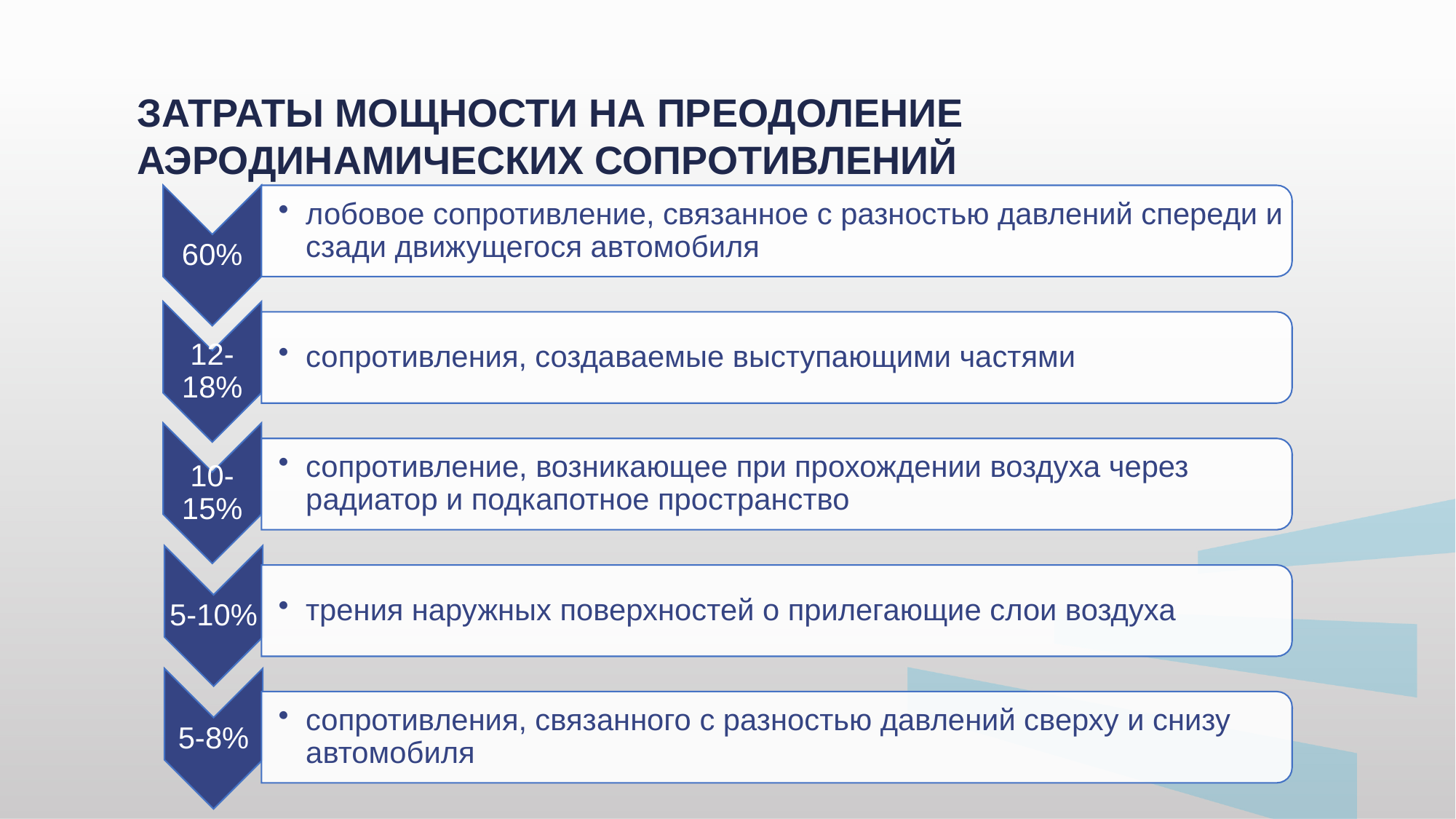

ЗАТРАТЫ МОЩНОСТИ НА ПРЕОДОЛЕНИЕ АЭРОДИНАМИЧЕСКИХ СОПРОТИВЛЕНИЙ
60%
лобовое сопротивление, связанное с разностью давлений спереди и сзади движущегося автомобиля
12-18%
сопротивления, создаваемые выступающими частями
10-15%
сопротивление, возникающее при прохождении воздуха через радиатор и подкапотное пространство
5-10%
трения наружных поверхностей о прилегающие слои воздуха
5-8%
сопротивления, связанного с разностью давлений сверху и снизу автомобиля